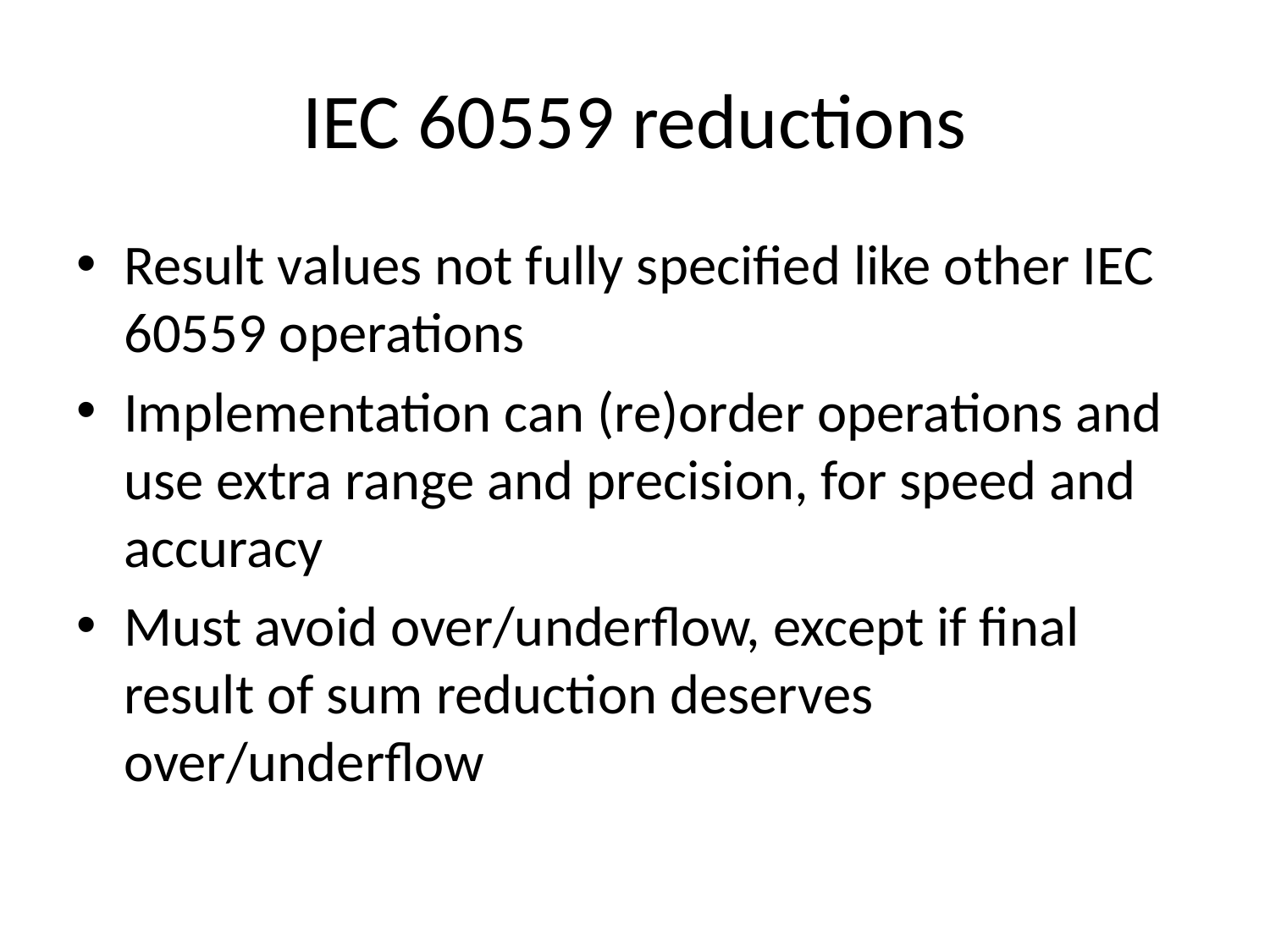

# IEC 60559 reductions
Result values not fully specified like other IEC 60559 operations
Implementation can (re)order operations and use extra range and precision, for speed and accuracy
Must avoid over/underflow, except if final result of sum reduction deserves over/underflow